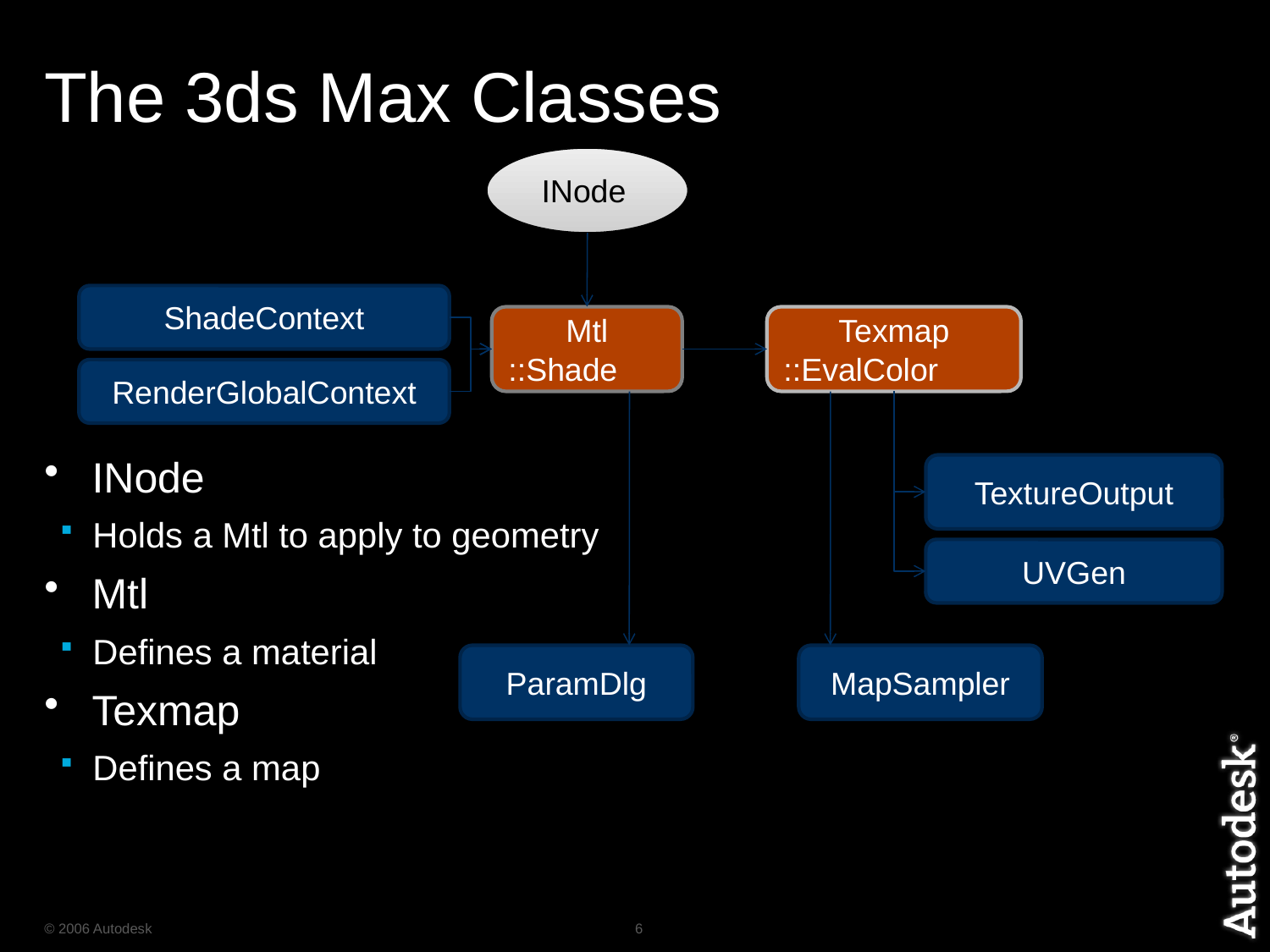

# The 3ds Max Classes

INode

INode
Holds a Mtl to apply to geometry
Mtl
Defines a material
Texmap
Defines a map
ShadeContext
Mtl
::Shade
Texmap
::EvalColor
RenderGlobalContext
TextureOutput
UVGen
ParamDlg
MapSampler